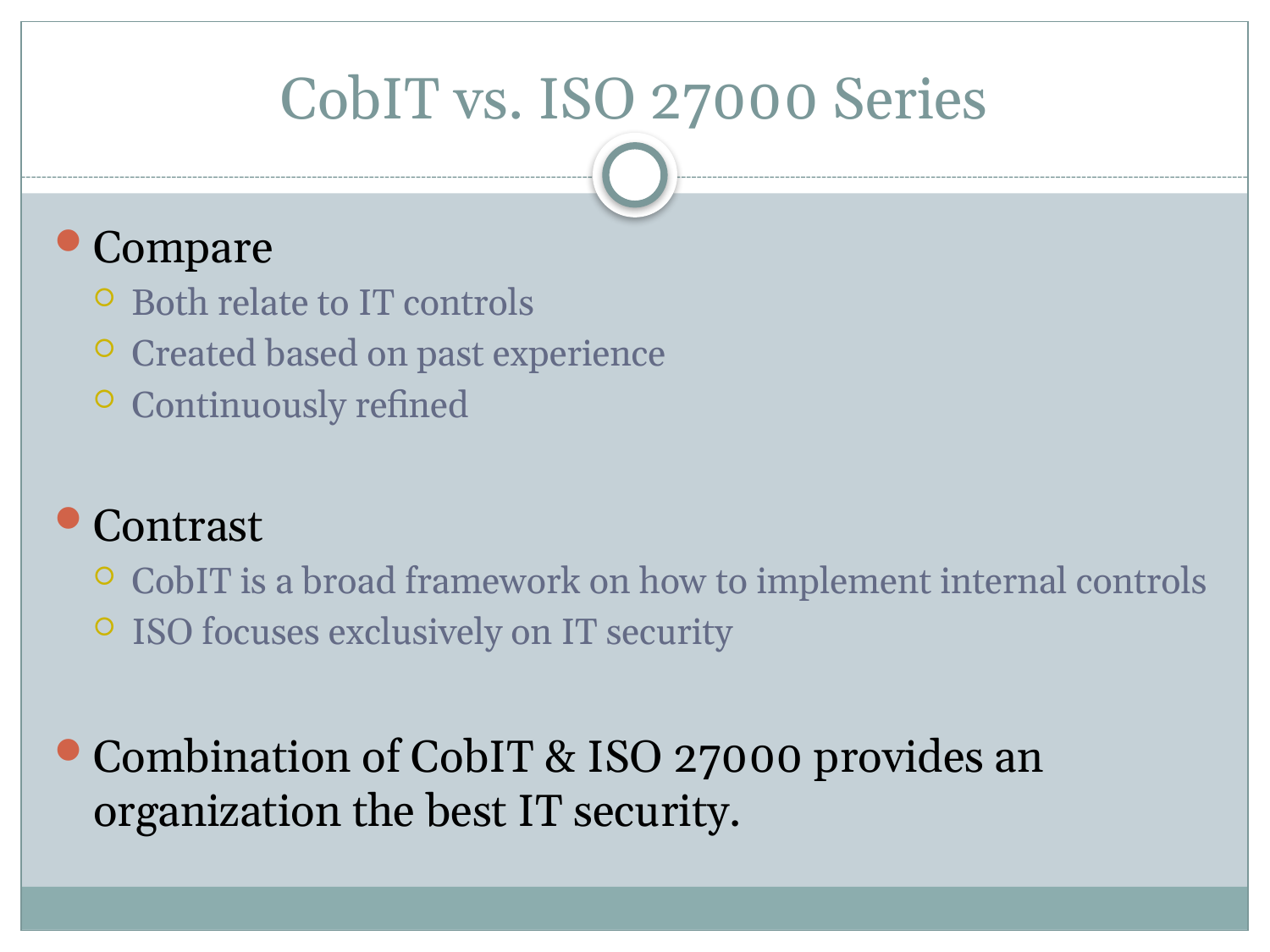

# CobIT vs. ISO 27000 Series
Compare
Both relate to IT controls
Created based on past experience
Continuously refined

Contrast
CobIT is a broad framework on how to implement internal controls
ISO focuses exclusively on IT security

Combination of CobIT & ISO 27000 provides an organization the best IT security.